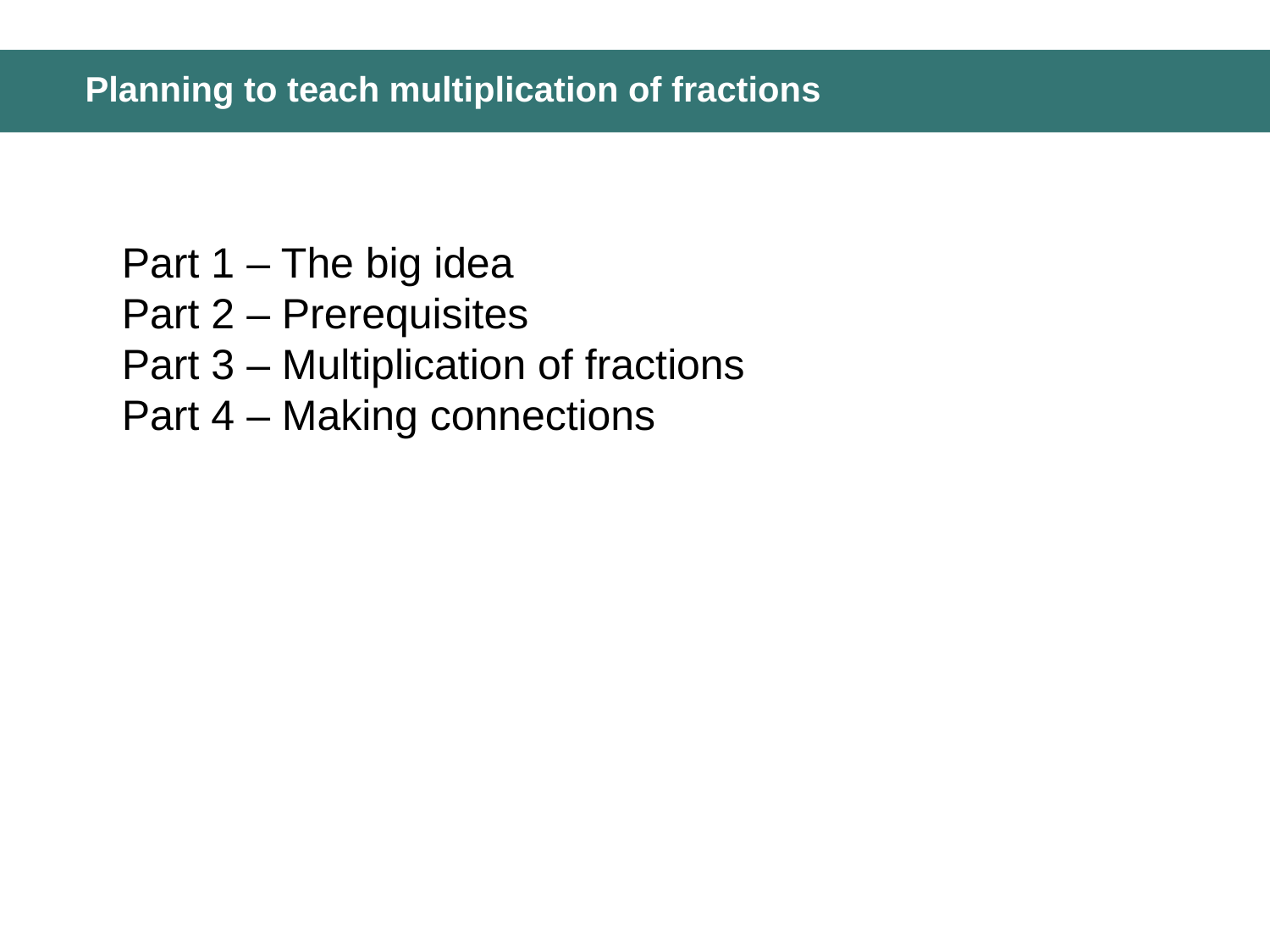

# Planning to teach multiplication of fractions

Part 1 – The big idea
Part 2 – Prerequisites
Part 3 – Multiplication of fractions
Part 4 – Making connections